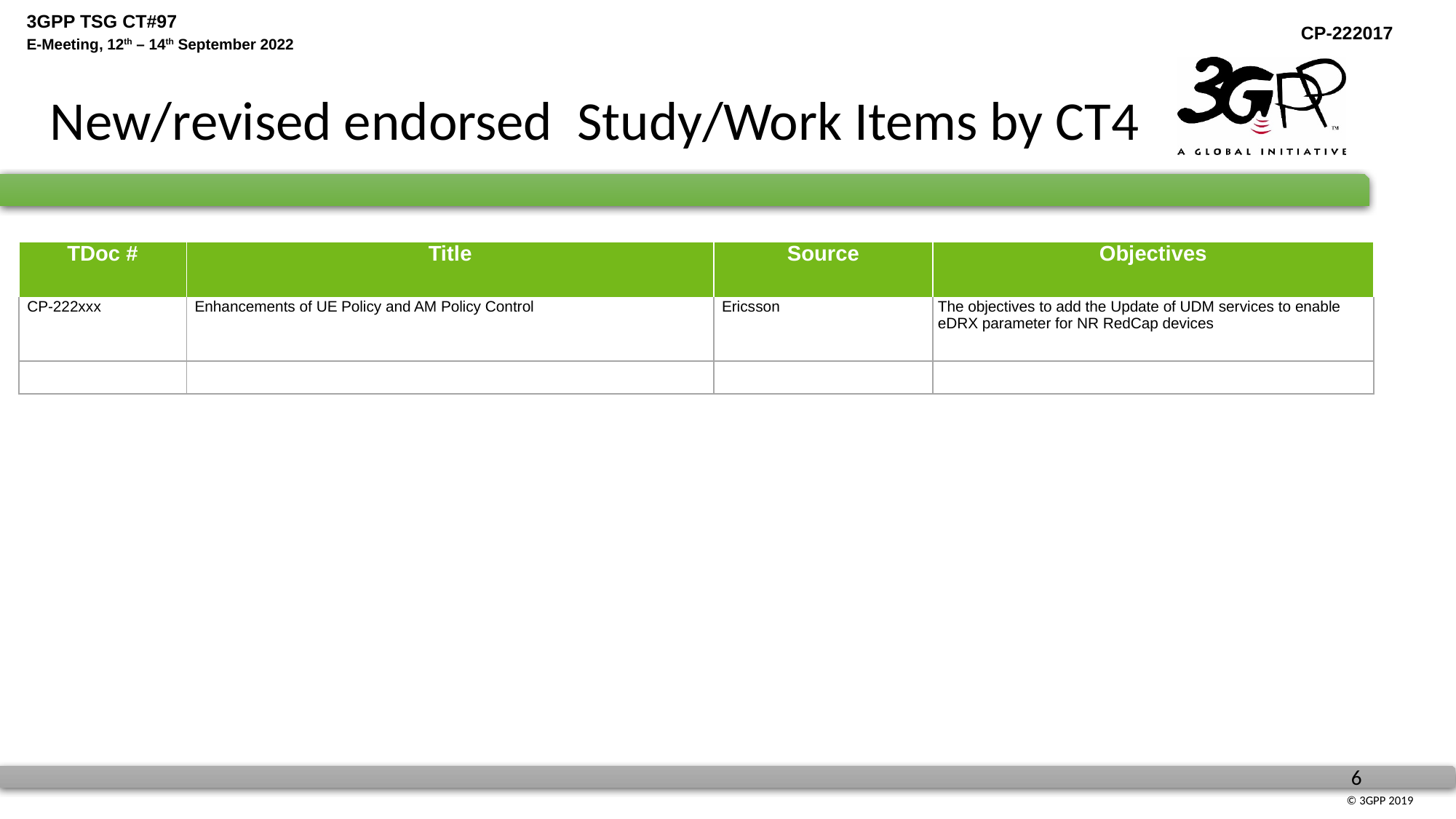

# New/revised endorsed  Study/Work Items by CT4
| TDoc # | Title | Source | Objectives |
| --- | --- | --- | --- |
| CP-222xxx | Enhancements of UE Policy and AM Policy Control | Ericsson | The objectives to add the Update of UDM services to enable eDRX parameter for NR RedCap devices |
|  |  |  |  |